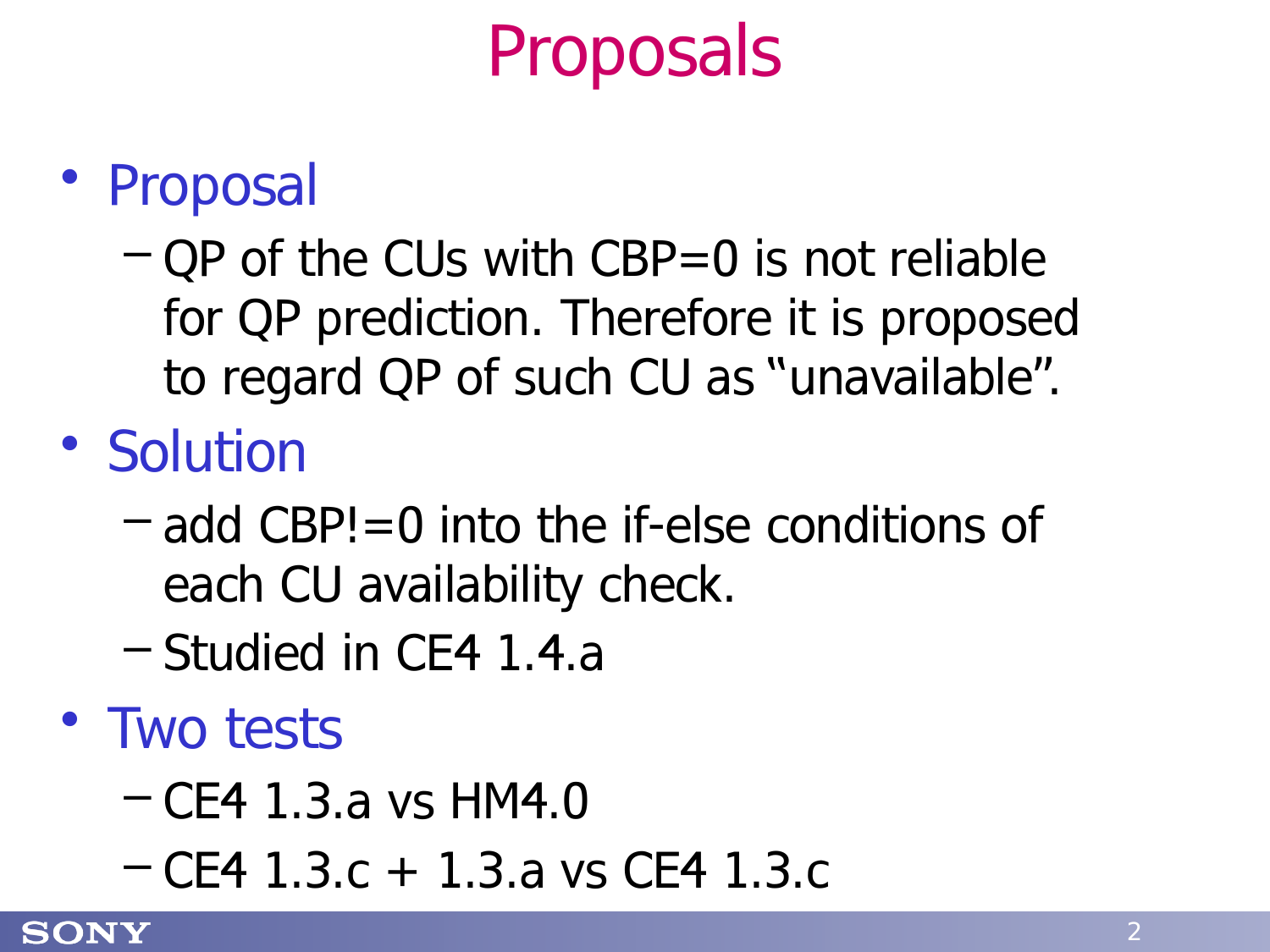

# Proposals
Proposal
QP of the CUs with CBP=0 is not reliable for QP prediction. Therefore it is proposed to regard QP of such CU as “unavailable”.
Solution
add CBP!=0 into the if-else conditions of each CU availability check.
Studied in CE4 1.4.a
Two tests
CE4 1.3.a vs HM4.0
CE4 1.3.c + 1.3.a vs CE4 1.3.c

2